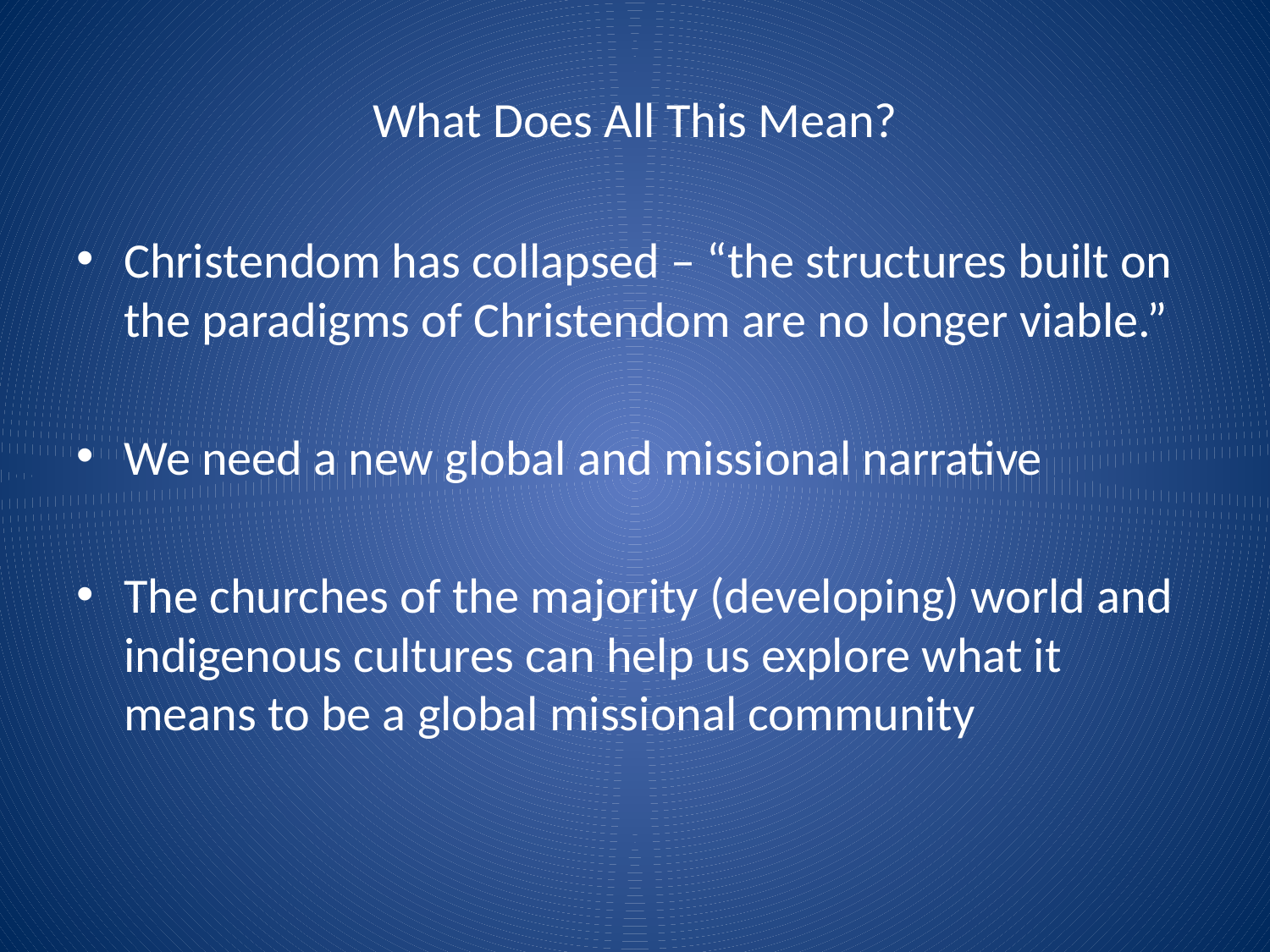

# What Does All This Mean?
Christendom has collapsed – “the structures built on the paradigms of Christendom are no longer viable.”

We need a new global and missional narrative

The churches of the majority (developing) world and indigenous cultures can help us explore what it means to be a global missional community